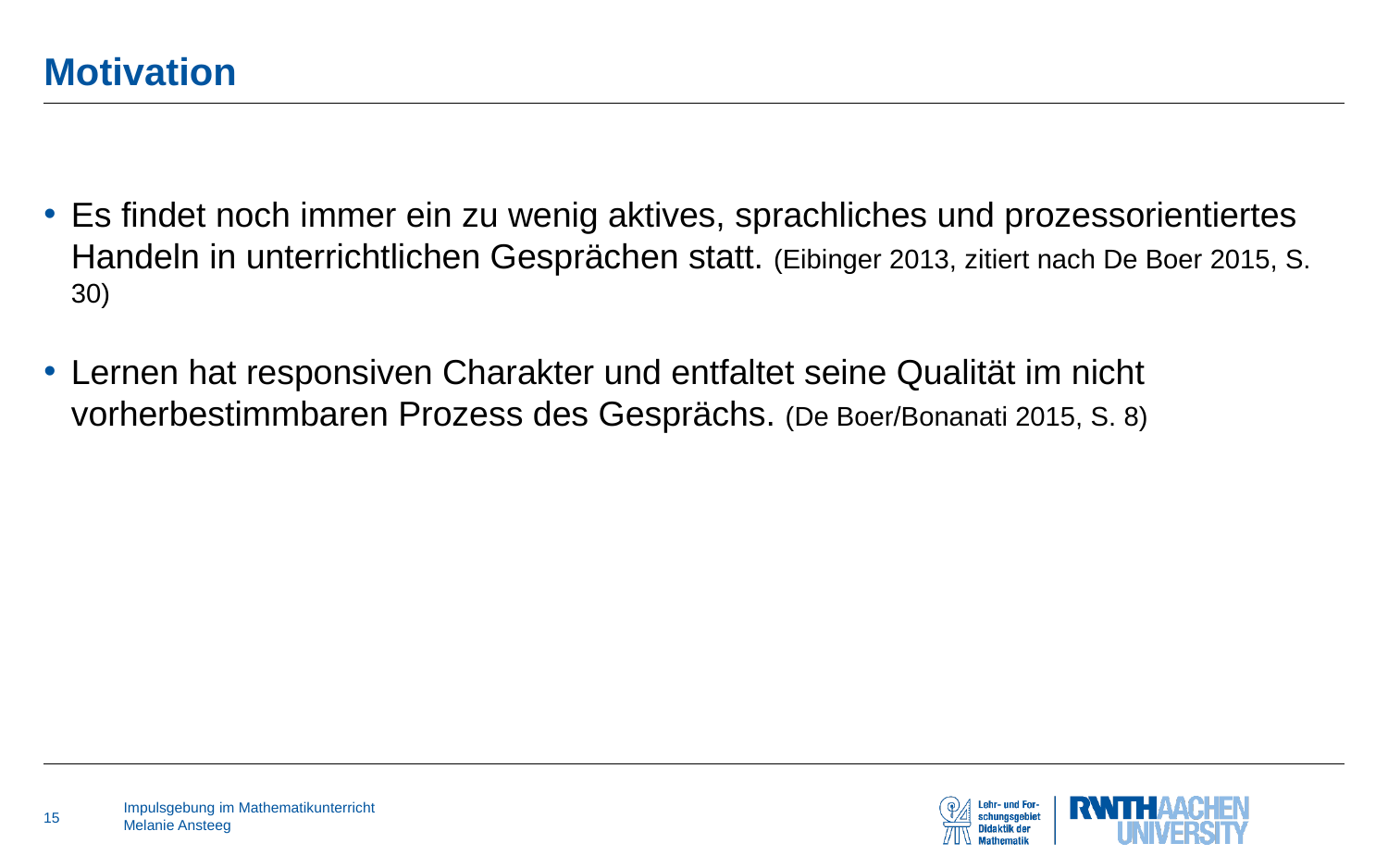

# Motivation
Es findet noch immer ein zu wenig aktives, sprachliches und prozessorientiertes Handeln in unterrichtlichen Gesprächen statt. (Eibinger 2013, zitiert nach De Boer 2015, S. 30)

Lernen hat responsiven Charakter und entfaltet seine Qualität im nicht vorherbestimmbaren Prozess des Gesprächs. (De Boer/Bonanati 2015, S. 8)